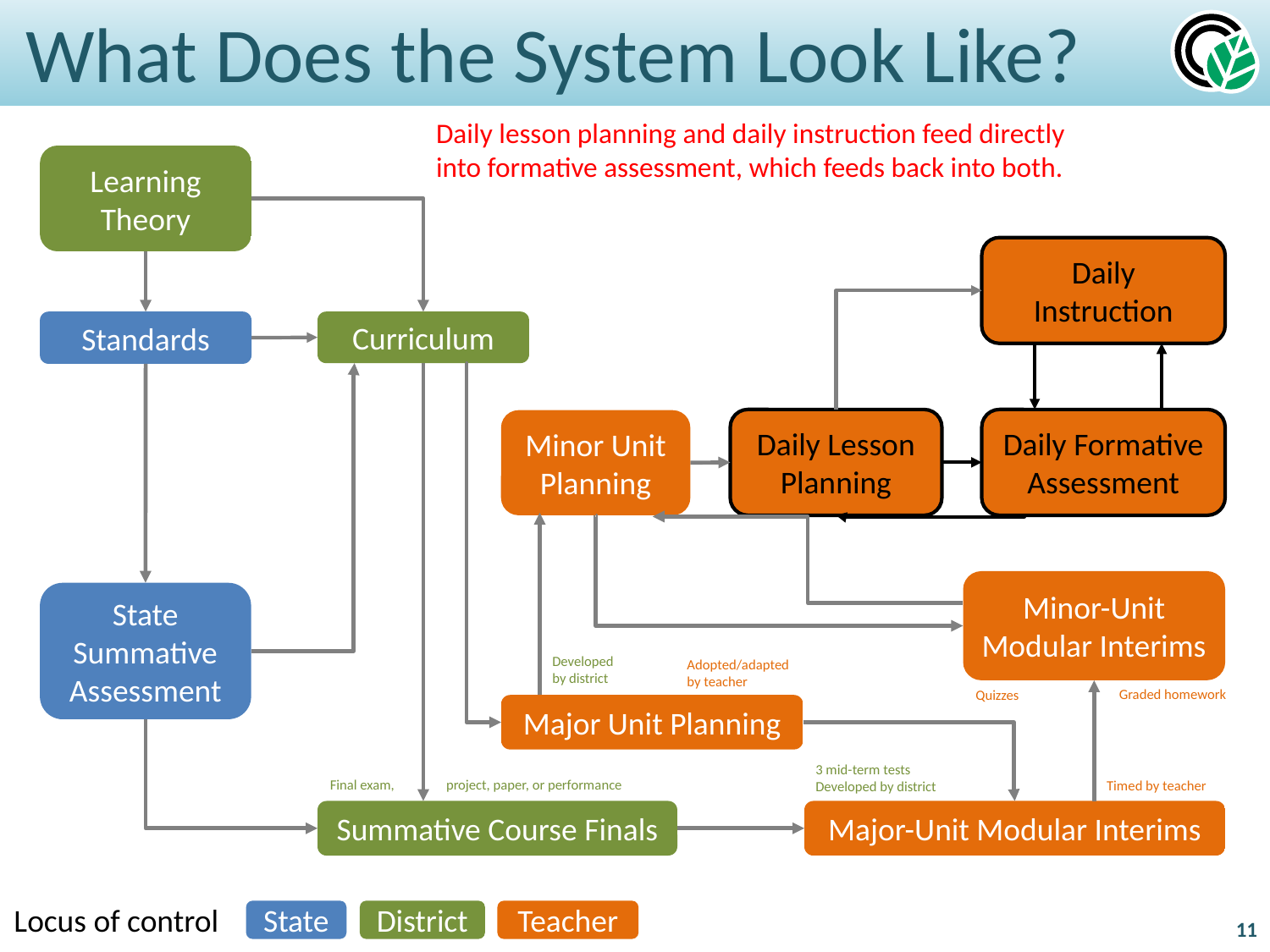

# What Does the System Look Like?
Daily lesson planning and daily instruction feed directly into formative assessment, which feeds back into both.

Learning Theory
Daily Instruction
Curriculum
Standards
Daily Lesson Planning
Daily Formative Assessment
Minor Unit Planning
Minor-Unit Modular Interims
State Summative Assessment
Developed
by district
Adopted/adapted by teacher
Graded homework
Quizzes
Major Unit Planning
3 mid-term tests
Developed by district
Final exam,
project, paper, or performance
Timed by teacher
Summative Course Finals
Major-Unit Modular Interims
Locus of control
State
District
Teacher